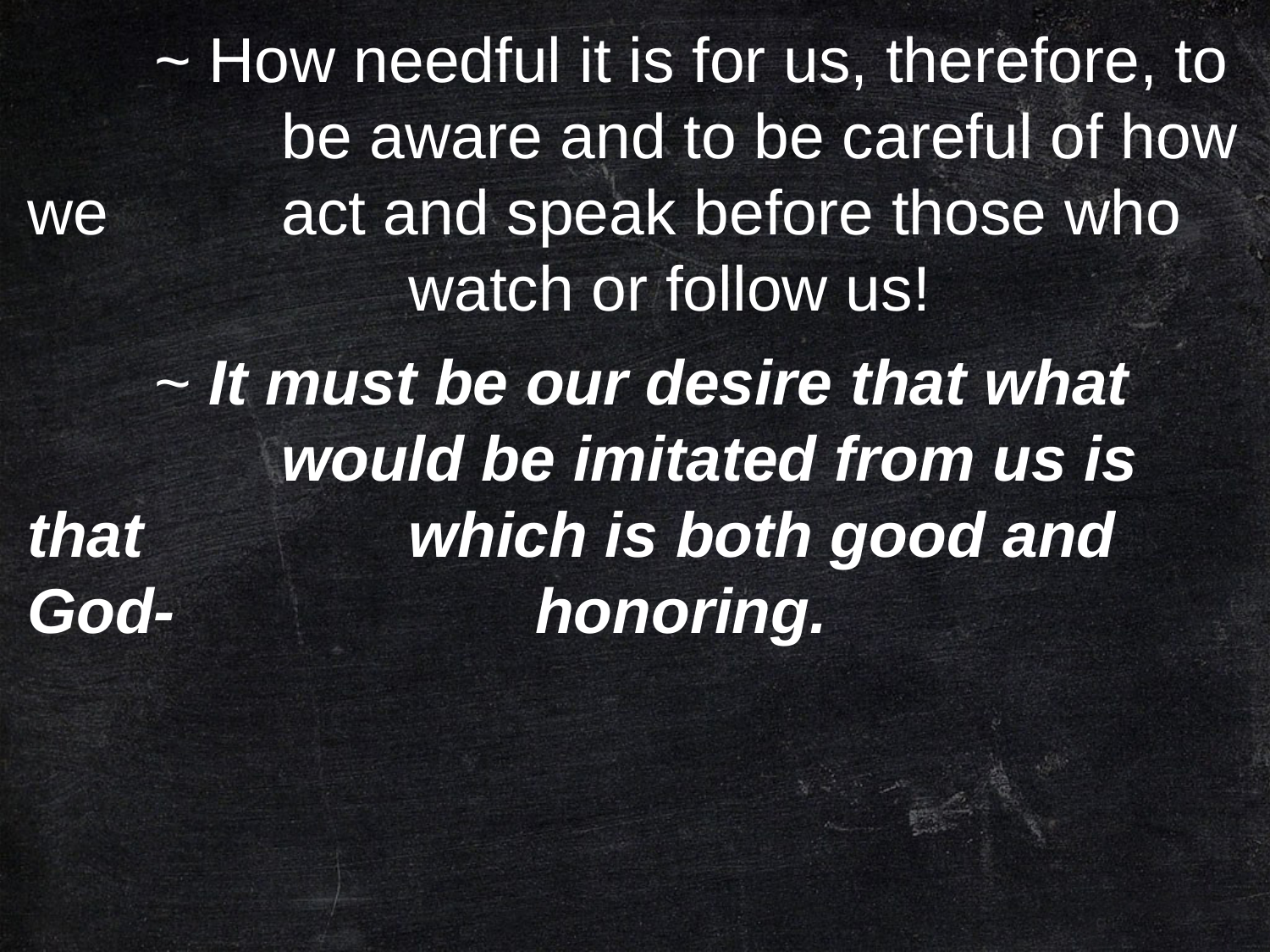

~ How needful it is for us, therefore, to 		be aware and to be careful of how we 		act and speak before those who 			watch or follow us!
	~ It must be our desire that what 			would be imitated from us is that 		which is both good and God-			honoring.